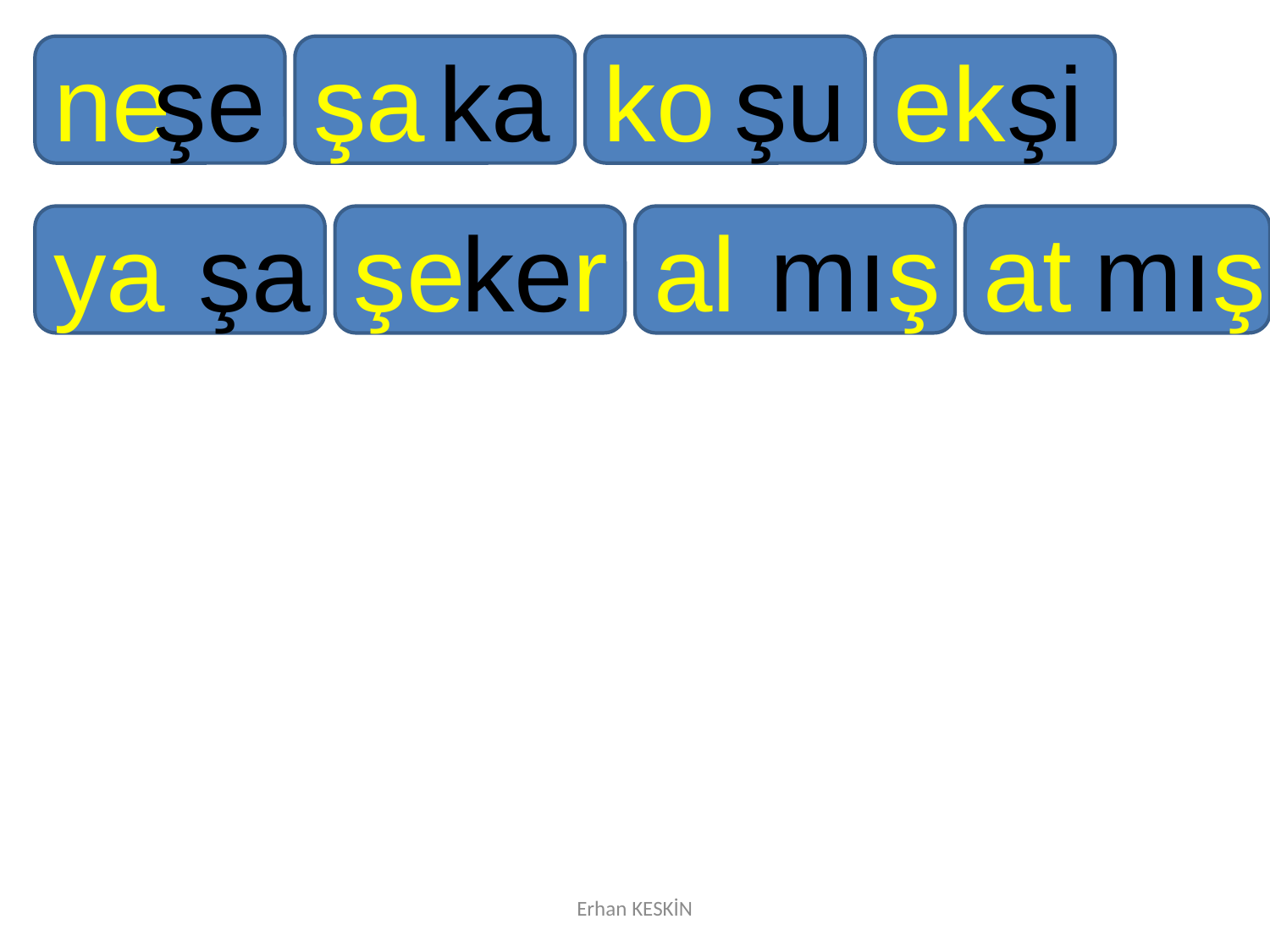

ne

şe
şa
ka
ko
şu
ek
şi
ya

şa
şe
ker
al
mış
at
mış
Erhan KESKİN